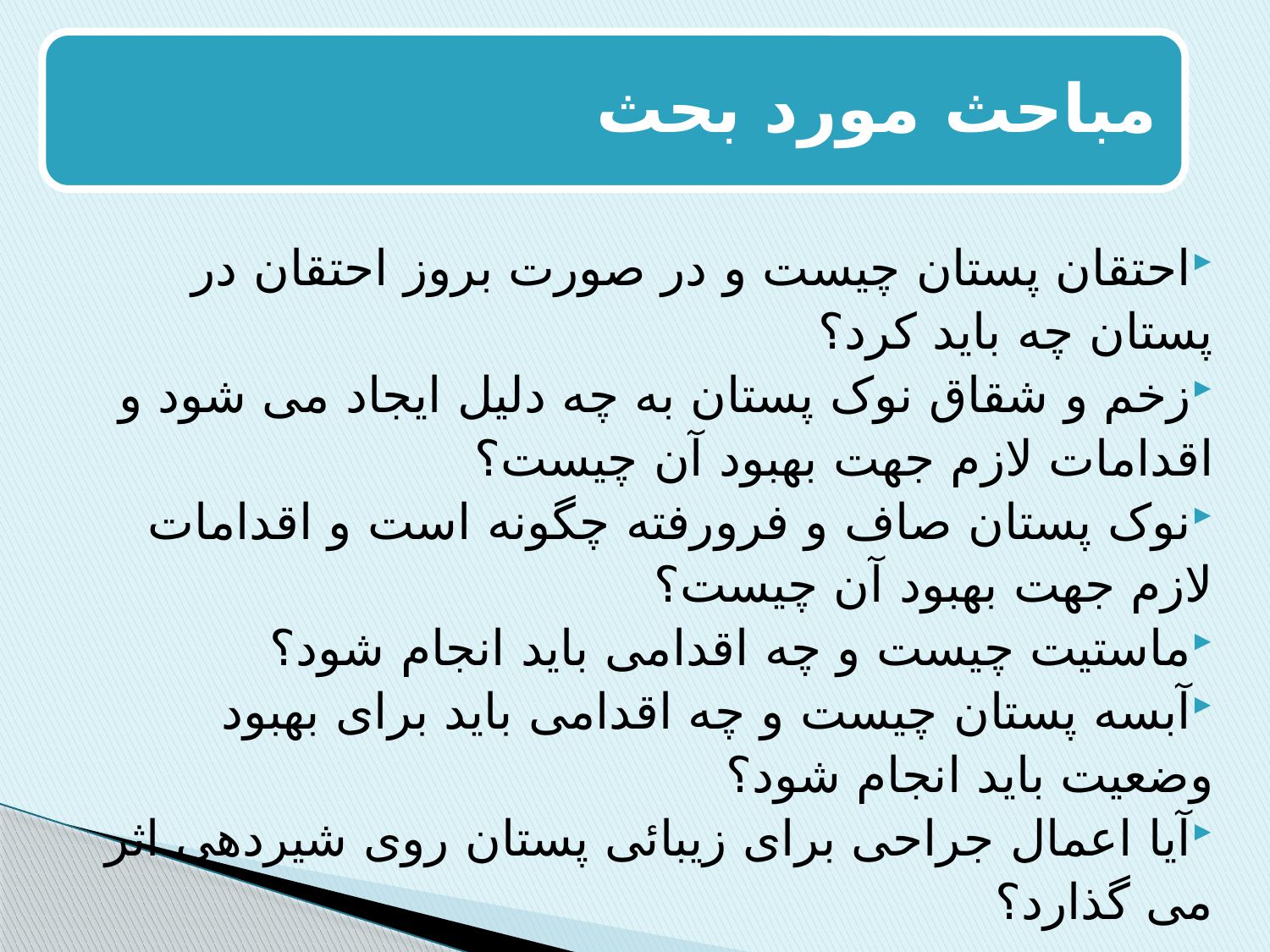

مباحث مورد بحث
احتقان پستان چیست و در صورت بروز احتقان در پستان چه بايد كرد؟
زخم و شقاق نوک پستان به چه دلیل ایجاد می شود و اقدامات لازم جهت بهبود آن چیست؟
نوک پستان صاف و فرورفته چگونه است و اقدامات لازم جهت بهبود آن چیست؟
ماستیت چیست و چه اقدامی باید انجام شود؟
آبسه پستان چیست و چه اقدامی باید برای بهبود وضعیت باید انجام شود؟
آیا اعمال جراحی برای زیبائی پستان روی شیردهی اثر می گذارد؟